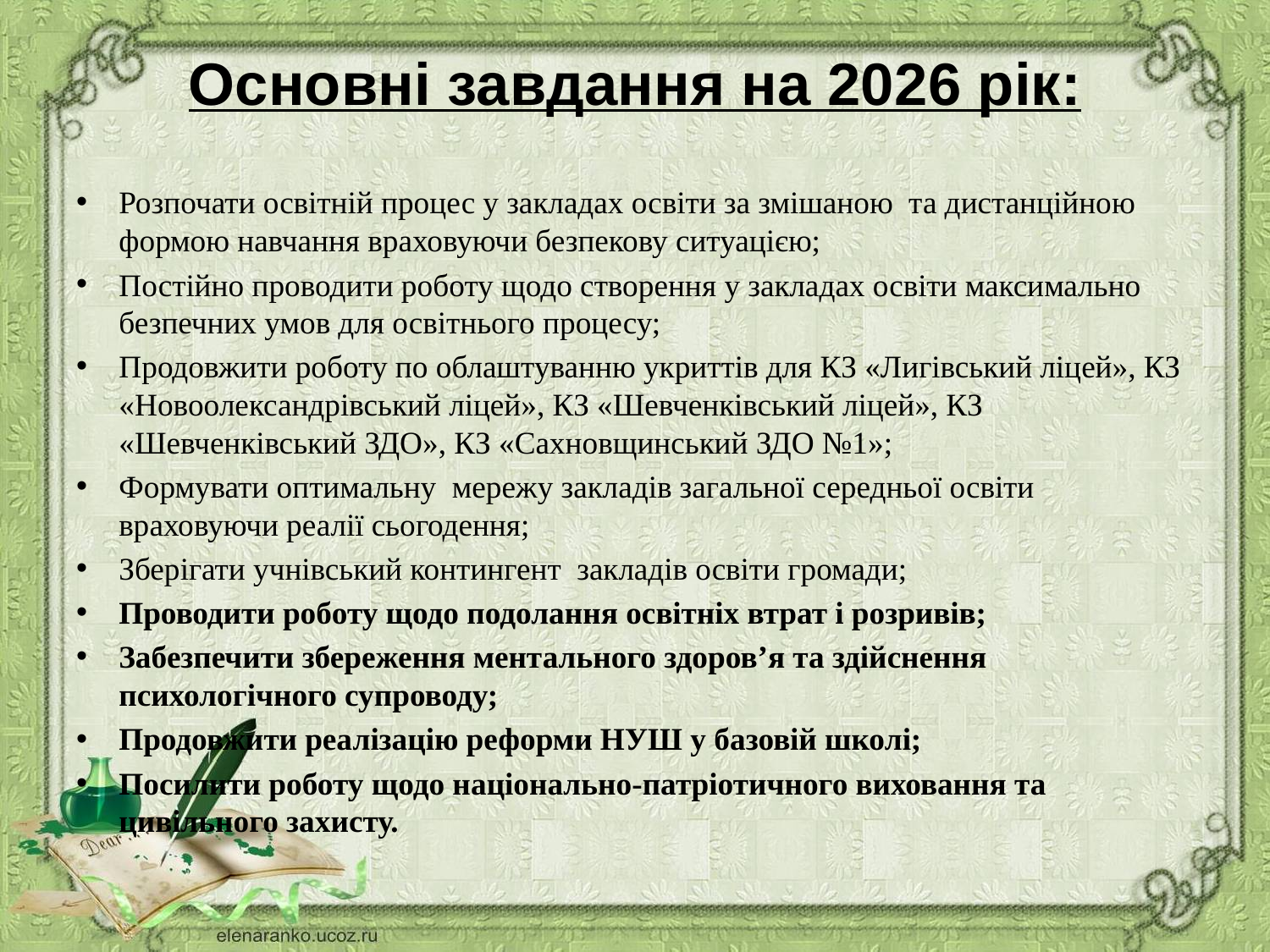

# Основні завдання на 2026 рік:
Розпочати освітній процес у закладах освіти за змішаною  та дистанційною формою навчання враховуючи безпекову ситуацією;
Постійно проводити роботу щодо створення у закладах освіти максимально безпечних умов для освітнього процесу;
Продовжити роботу по облаштуванню укриттів для КЗ «Лигівський ліцей», КЗ «Новоолександрівський ліцей», КЗ «Шевченківський ліцей», КЗ «Шевченківський ЗДО», КЗ «Сахновщинський ЗДО №1»;
Формувати оптимальну  мережу закладів загальної середньої освіти враховуючи реалії сьогодення;
Зберігати учнівський контингент  закладів освіти громади;
Проводити роботу щодо подолання освітніх втрат і розривів;
Забезпечити збереження ментального здоров’я та здійснення психологічного супроводу;
Продовжити реалізацію реформи НУШ у базовій школі;
Посилити роботу щодо національно-патріотичного виховання та цивільного захисту.